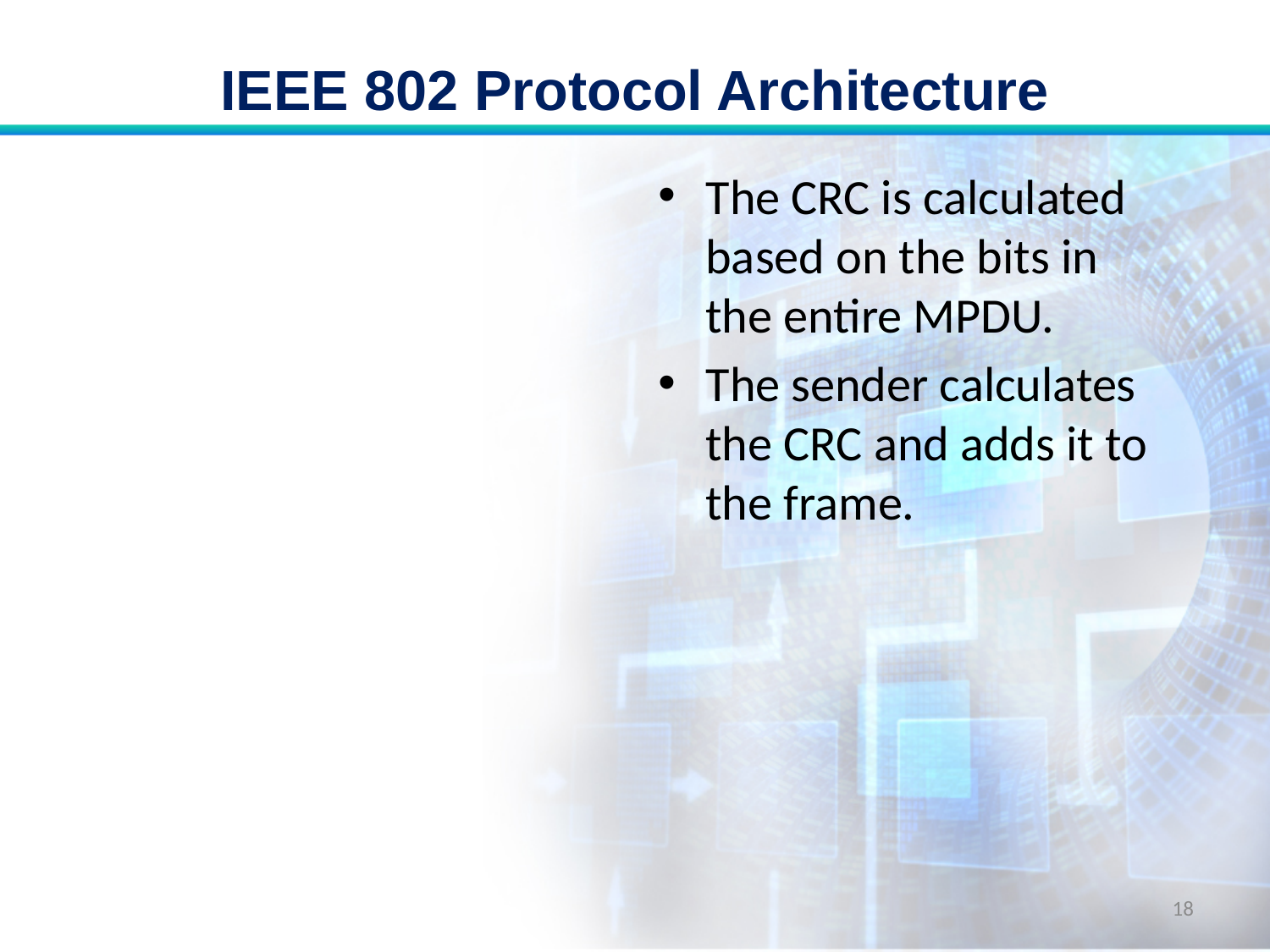

# IEEE 802 Protocol Architecture
The CRC is calculated based on the bits in the entire MPDU.
The sender calculates the CRC and adds it to the frame.
18